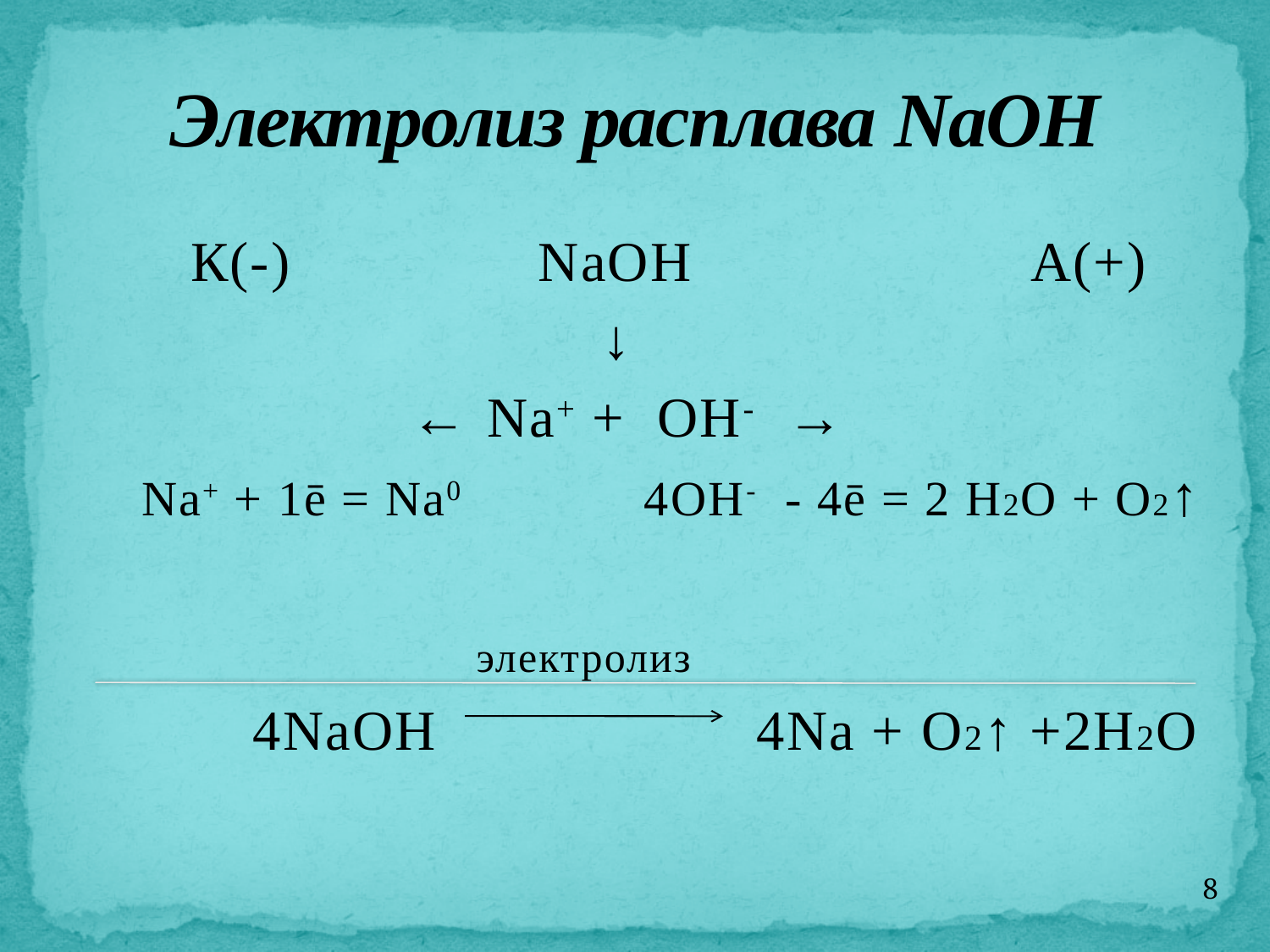

# Электролиз расплава NaOH
   К(-)		 NaOH			А(+)
			     ↓
                 ← Na+ +  OH-  →
Na+ + 1ē = Na0             4OH-  - 4ē = 2 H2O + O2↑

                     электролиз
       4NaOH                    4Na + O2↑ +2H2O
8